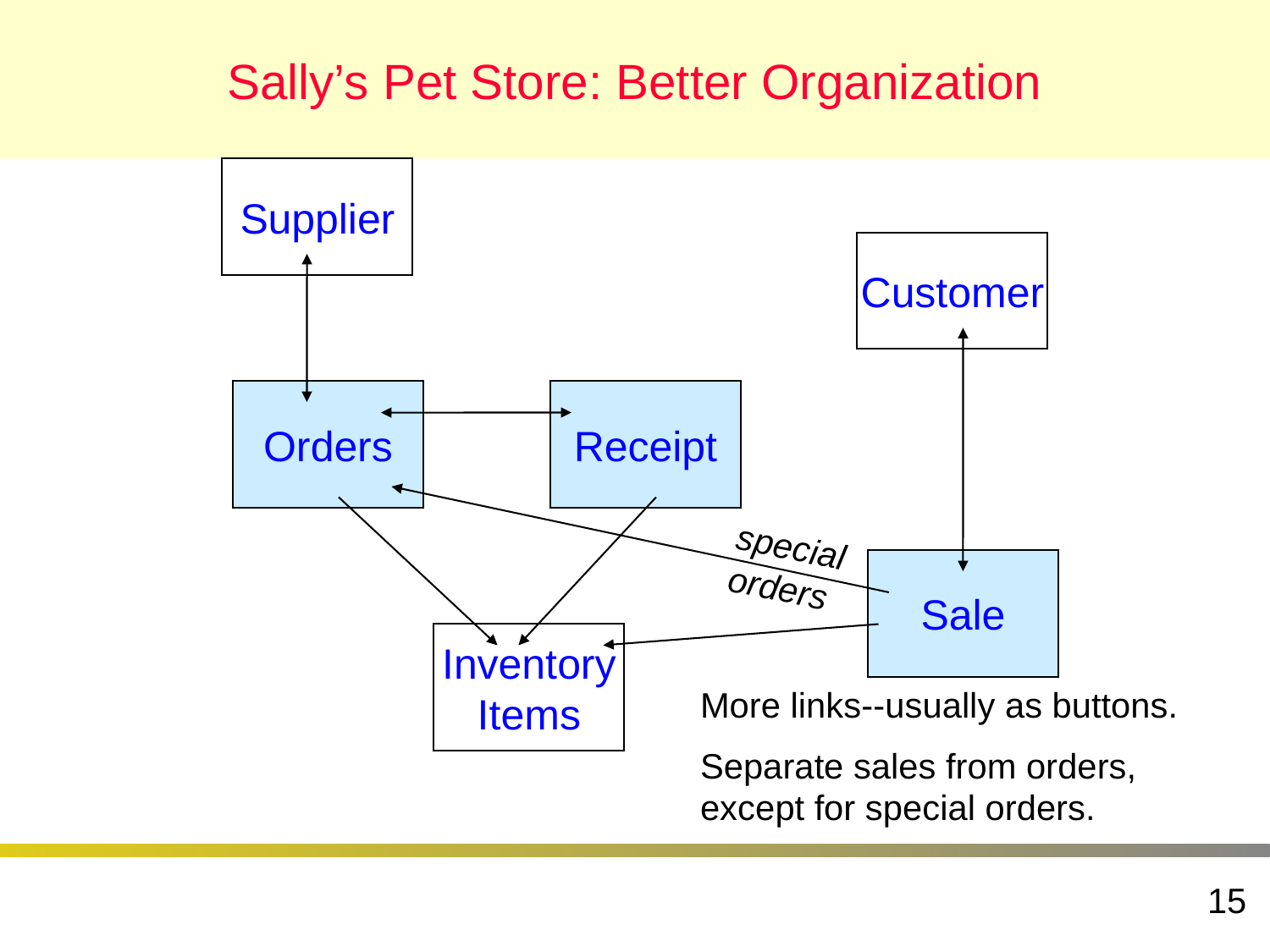

# Sally’s Pet Store: Better Organization
Supplier
Customer

Orders
Receipt

special
orders
Sale
Inventory
Items

More links--usually as buttons.
Separate sales from orders, except for special orders.
15